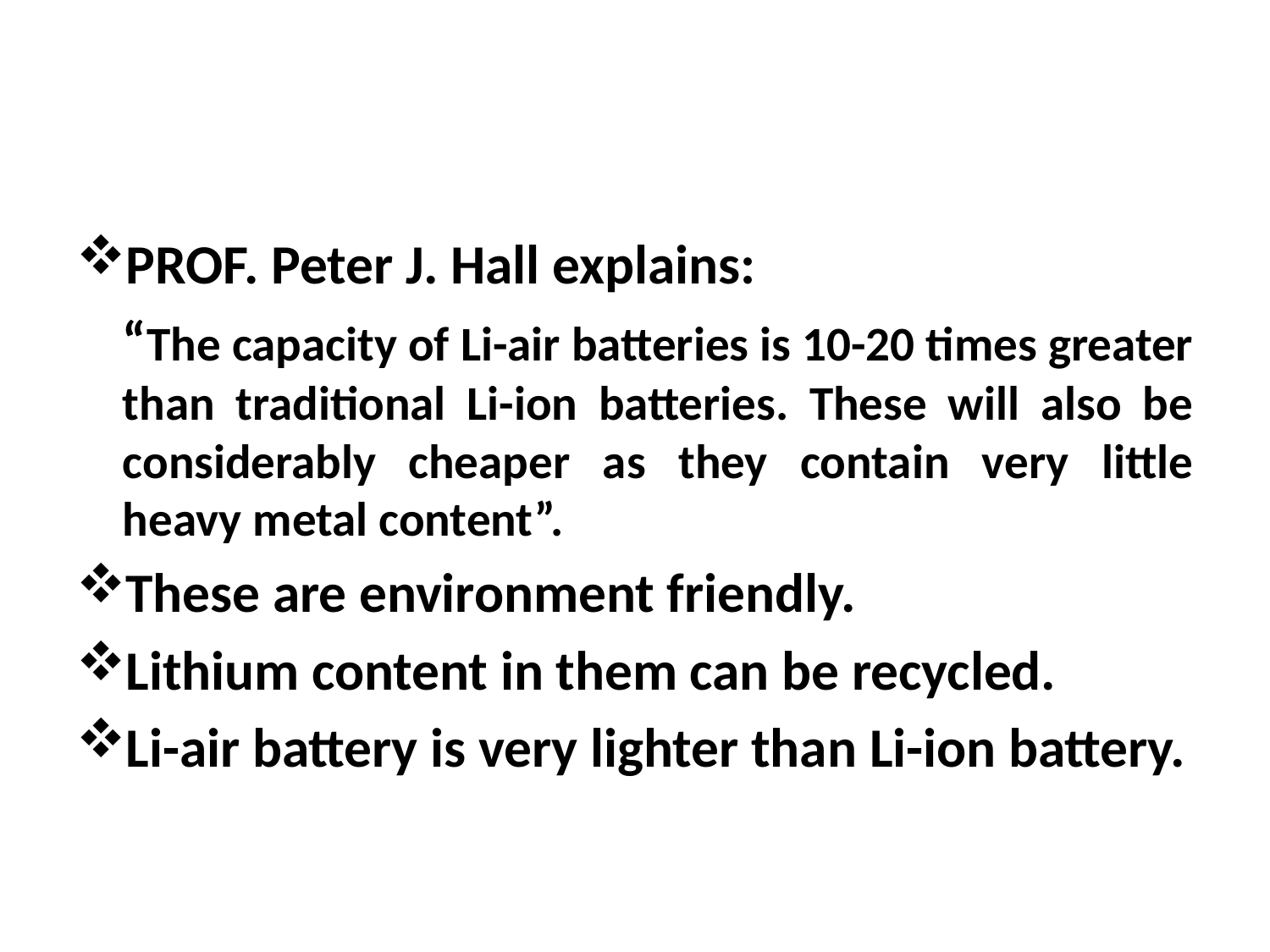

#
PROF. Peter J. Hall explains:
	“The capacity of Li-air batteries is 10-20 times greater than traditional Li-ion batteries. These will also be considerably cheaper as they contain very little heavy metal content”.
These are environment friendly.
Lithium content in them can be recycled.
Li-air battery is very lighter than Li-ion battery.